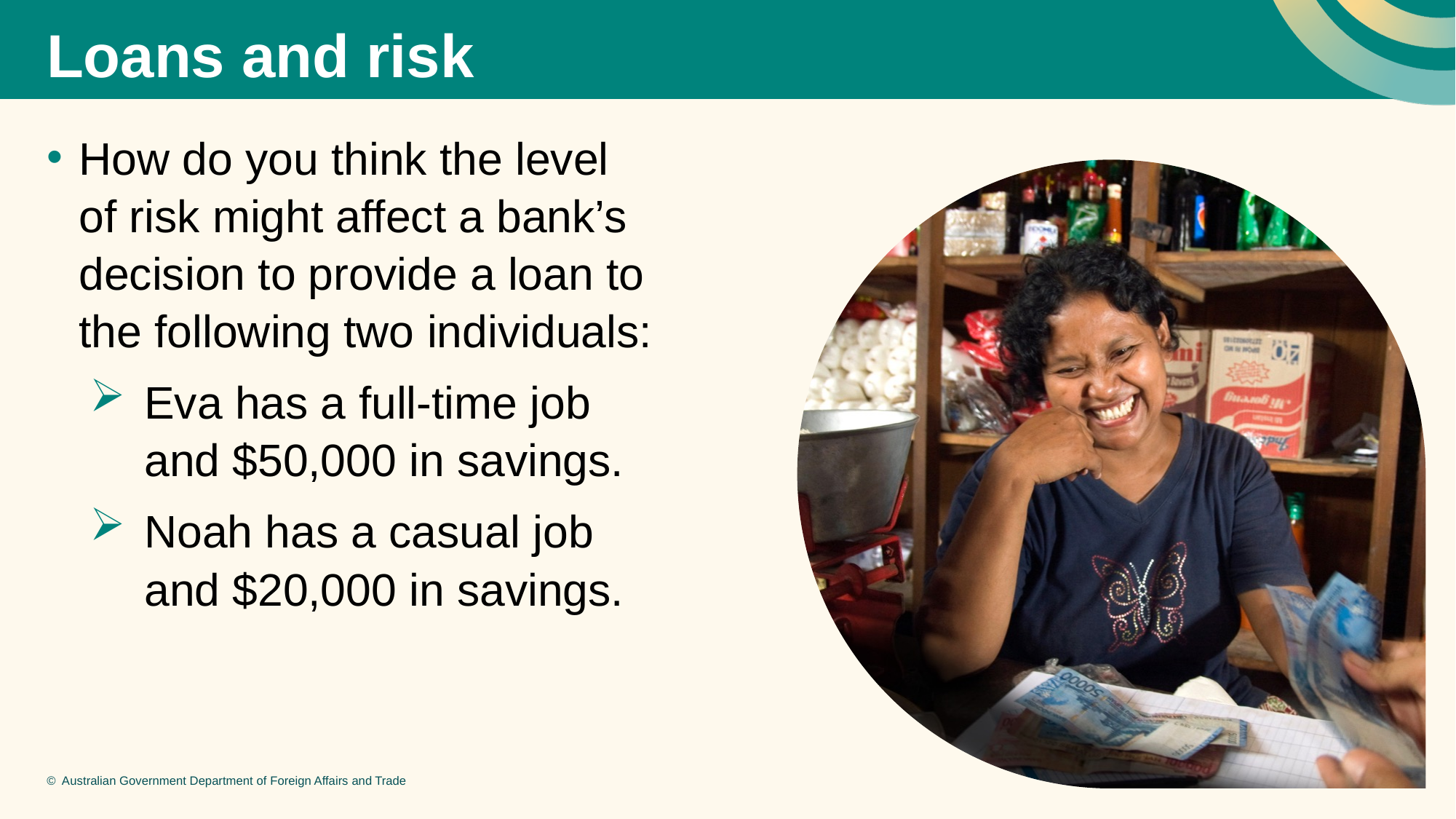

# Loans and risk
How do you think the level
of risk might affect a bank’s decision to provide a loan to the following two individuals:
Eva has a full-time job
and $50,000 in savings.
Noah has a casual job
and $20,000 in savings.